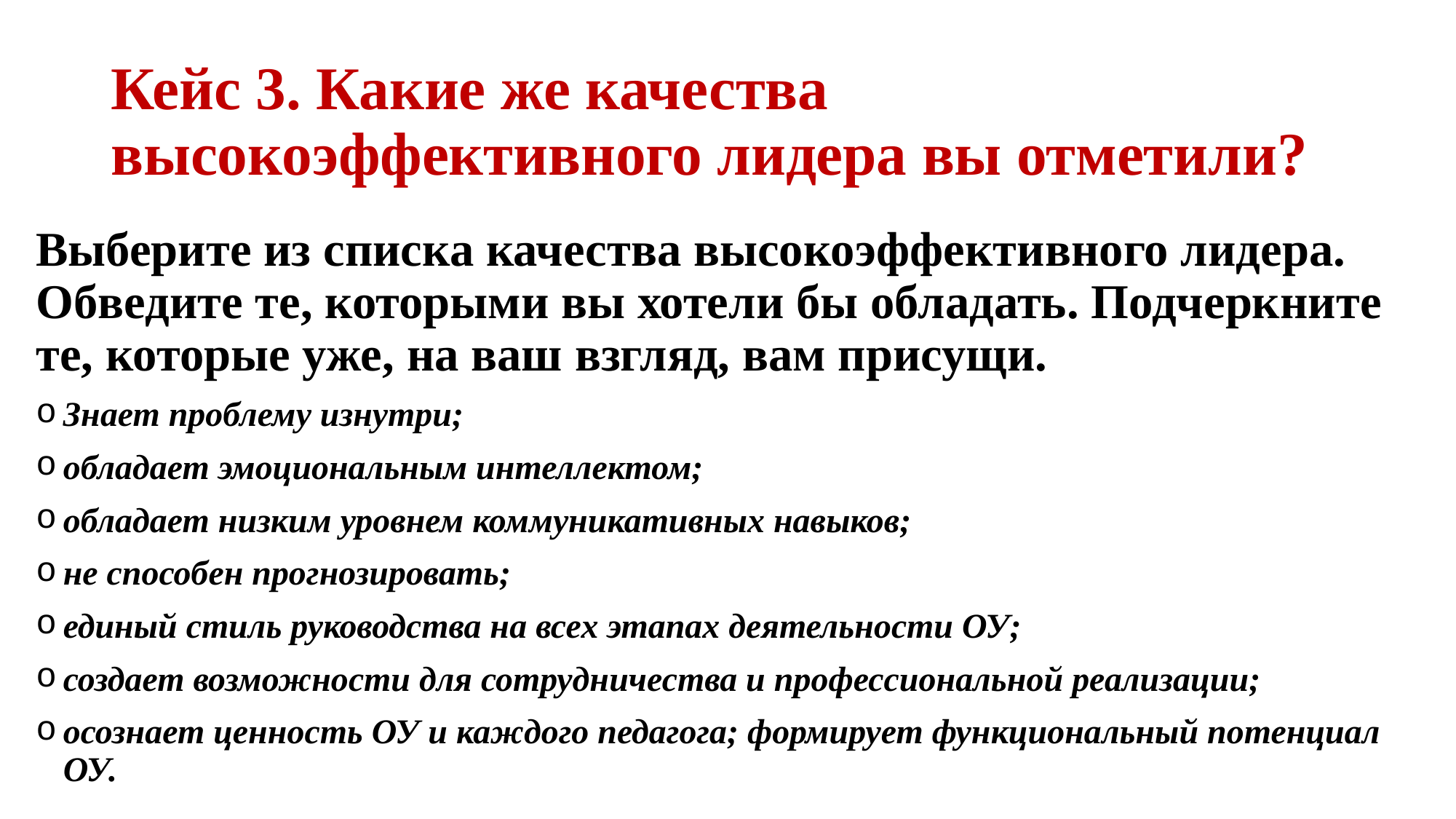

# Кейс 3. Какие же качества высокоэффективного лидера вы отметили?
Выберите из списка качества высокоэффективного лидера. Обведите те, которыми вы хотели бы обладать. Подчеркните те, которые уже, на ваш взгляд, вам присущи.
Знает проблему изнутри;
обладает эмоциональным интеллектом;
обладает низким уровнем коммуникативных навыков;
не способен прогнозировать;
единый стиль руководства на всех этапах деятельности ОУ;
создает возможности для сотрудничества и профессиональной реализации;
осознает ценность ОУ и каждого педагога; формирует функциональный потенциал ОУ.